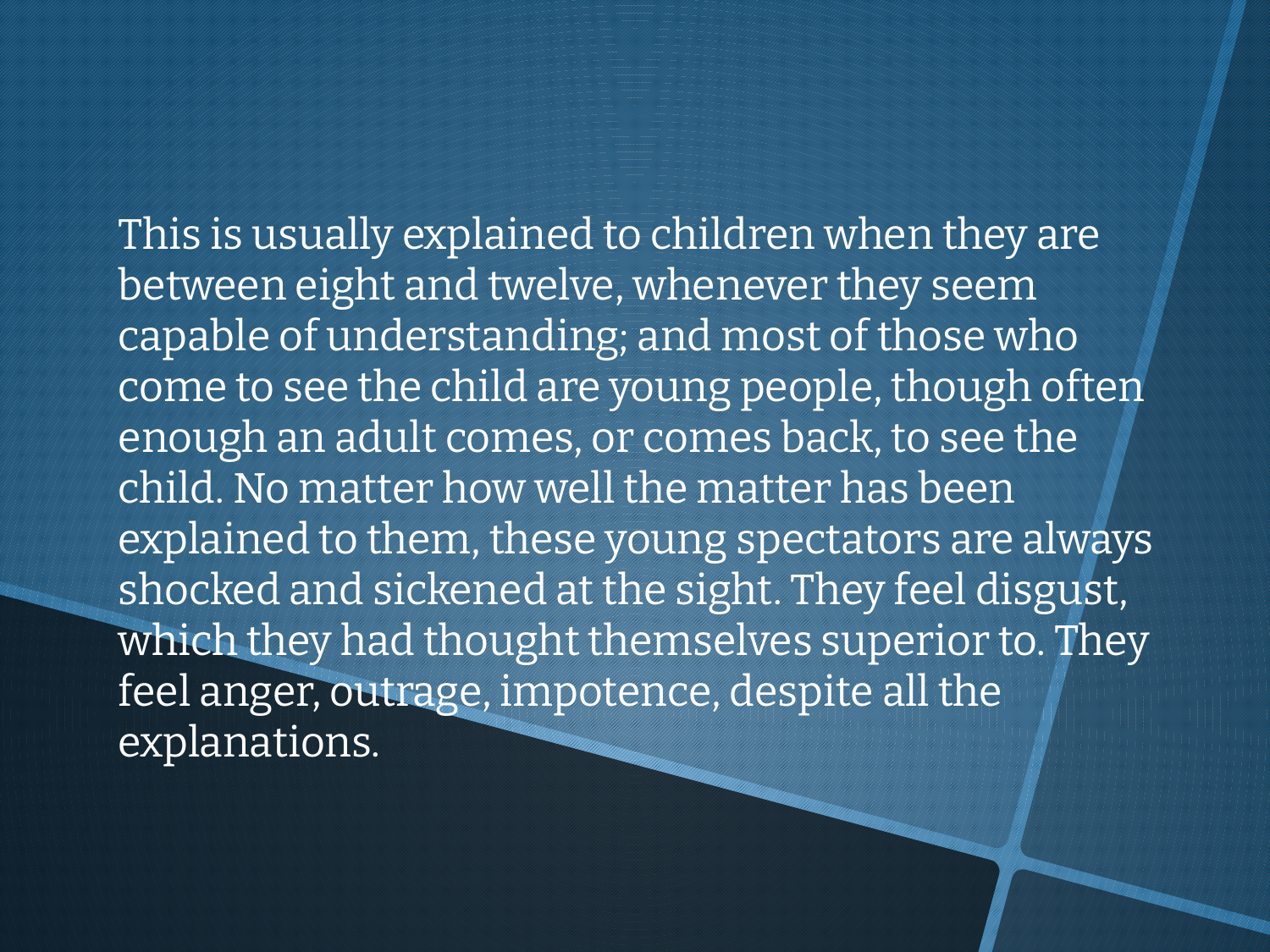

This is usually explained to children when they are between eight and twelve, whenever they seem capable of understanding; and most of those who come to see the child are young people, though often enough an adult comes, or comes back, to see the child. No matter how well the matter has been explained to them, these young spectators are always shocked and sickened at the sight. They feel disgust, which they had thought themselves superior to. They feel anger, outrage, impotence, despite all the explanations.